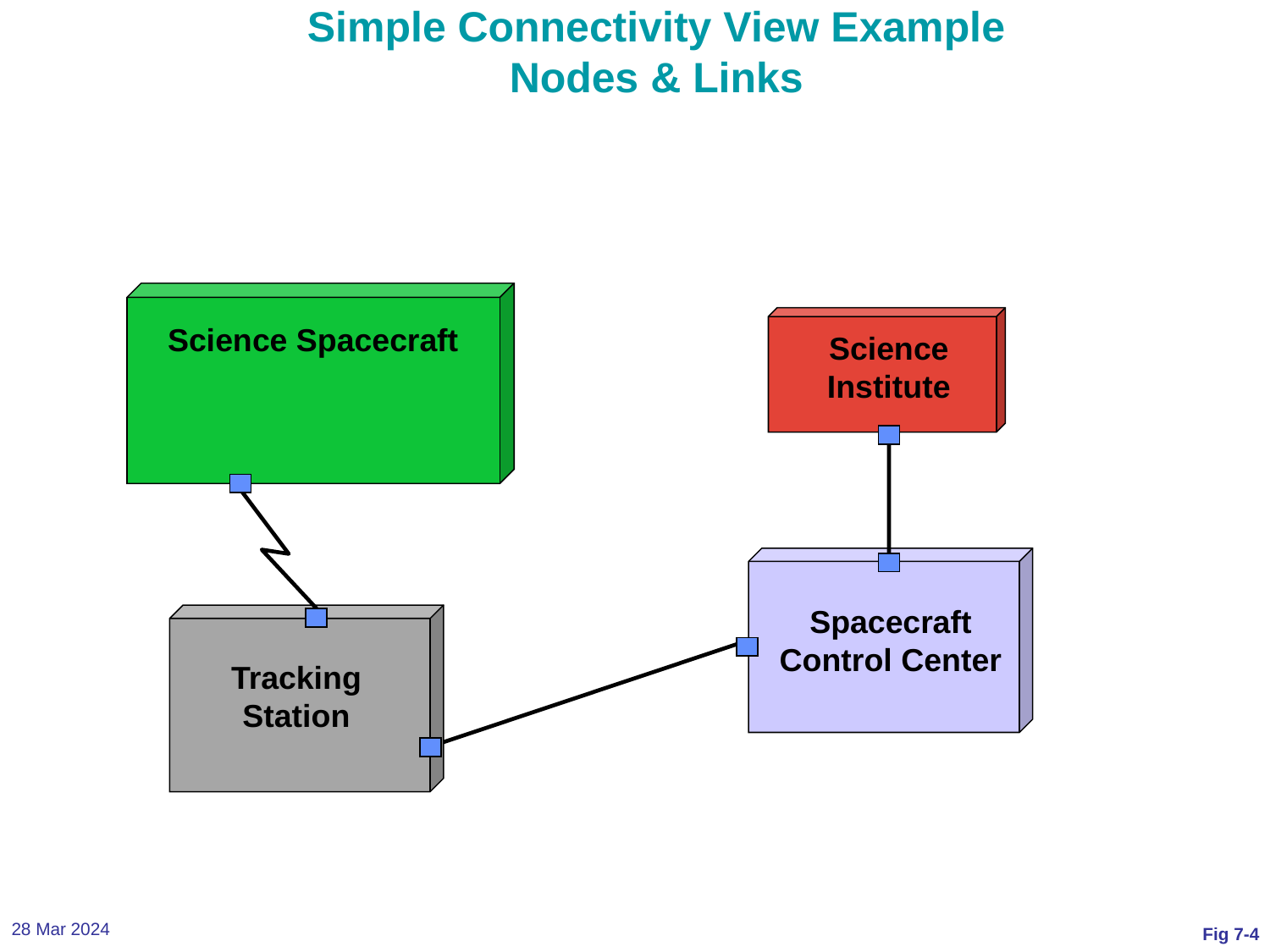

Simple Connectivity View Example
Nodes & Links

Science Spacecraft
Science
Institute

Spacecraft
Control Center

Tracking
Station

28 Mar 2024
Fig 7-4